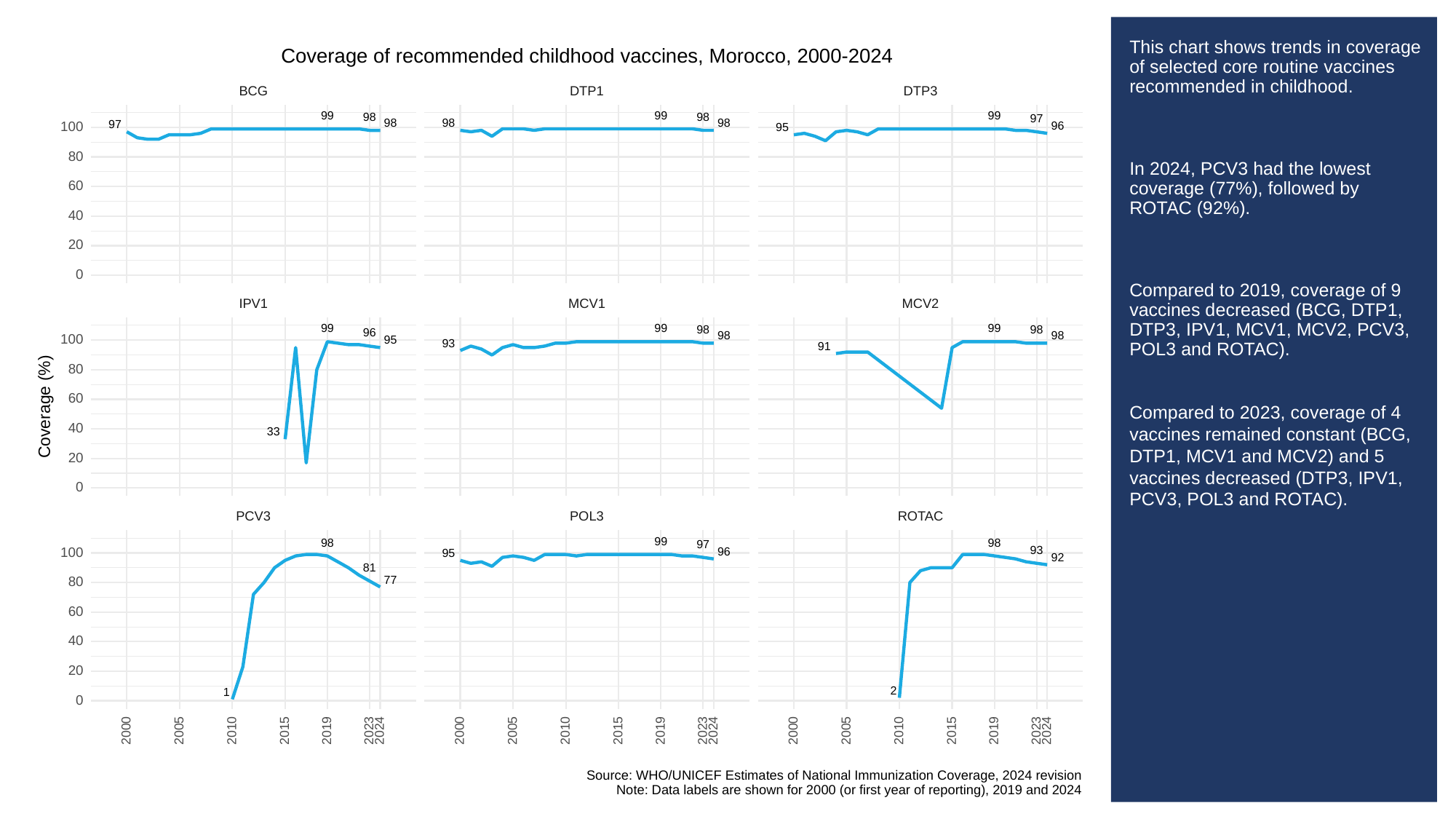

# This chart shows trends in coverage of selected core routine vaccines recommended in childhood.

In 2024, PCV3 had the lowest coverage (77%), followed by ROTAC (92%).

Compared to 2019, coverage of 9 vaccines decreased (BCG, DTP1, DTP3, IPV1, MCV1, MCV2, PCV3, POL3 and ROTAC).

Compared to 2023, coverage of 4 vaccines remained constant (BCG, DTP1, MCV1 and MCV2) and 5 vaccines decreased (DTP3, IPV1, PCV3, POL3 and ROTAC).

Coverage of recommended childhood vaccines, Morocco, 2000-2024
BCG
DTP3
DTP1

99
99
99

98
98
97
98
98
98
97
96
100
95

80

60

40

20

0

MCV1
MCV2
IPV1

99
99
99

98
98
96
98
98
100
95
93

91

80

60
Coverage (%)

40
33

20

0

POL3
PCV3
ROTAC

99

98
98
97
93
96
100
95

92

81

77
80

60

40

20

2
1
0

2023
2023
2023
2000
2005
2010
2015
2019
2024
2000
2005
2010
2015
2019
2024
2000
2005
2010
2015
2019
2024
Source: WHO/UNICEF Estimates of National Immunization Coverage, 2024 revision
Note: Data labels are shown for 2000 (or first year of reporting), 2019 and 2024